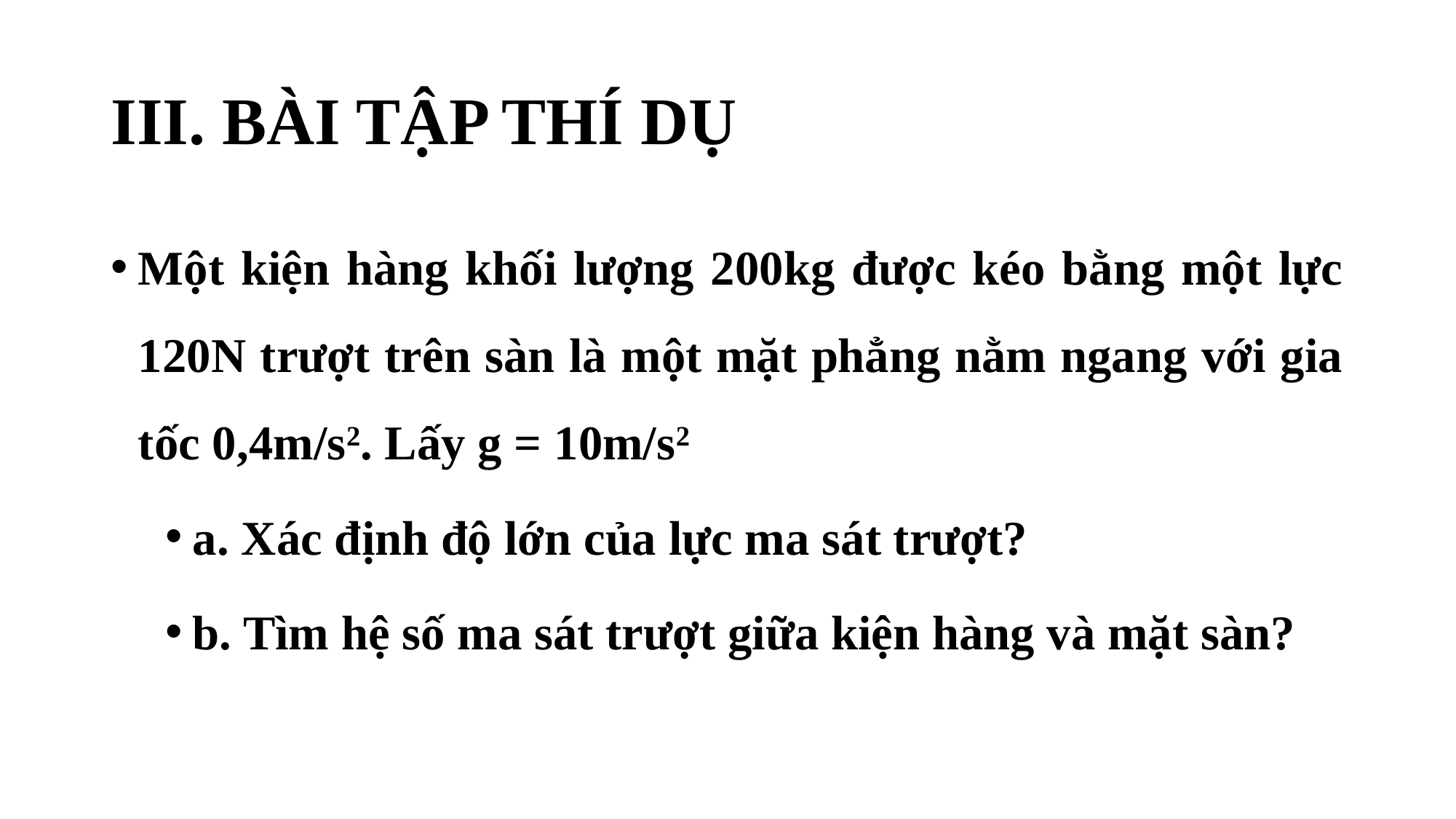

# III. BÀI TẬP THÍ DỤ
Một kiện hàng khối lượng 200kg được kéo bằng một lực 120N trượt trên sàn là một mặt phẳng nằm ngang với gia tốc 0,4m/s2. Lấy g = 10m/s2
a. Xác định độ lớn của lực ma sát trượt?
b. Tìm hệ số ma sát trượt giữa kiện hàng và mặt sàn?